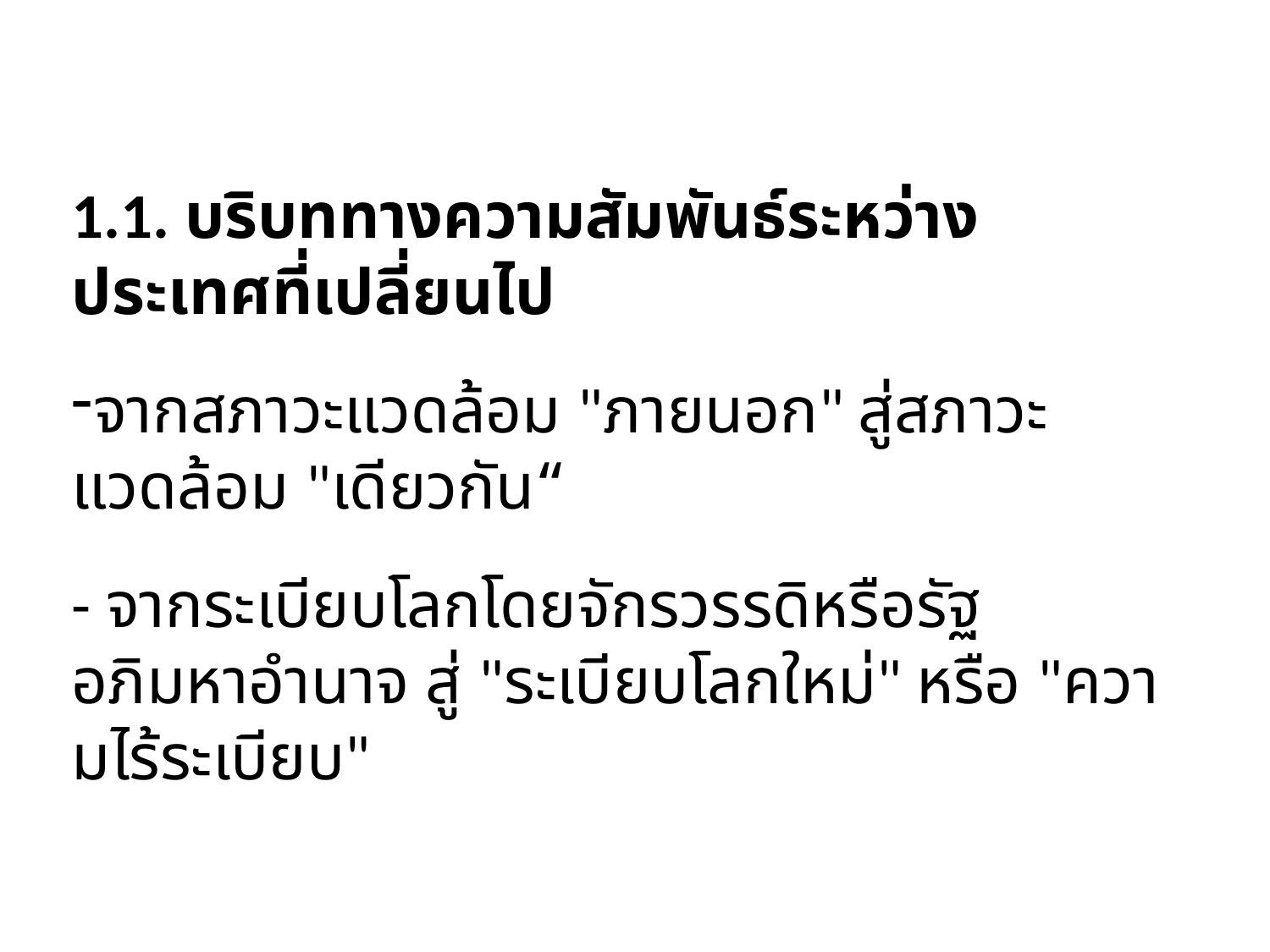

1.1. บริบททางความสัมพันธ์ระหว่างประเทศที่เปลี่ยนไป

จากสภาวะแวดล้อม "ภายนอก" สู่สภาวะแวดล้อม "เดียวกัน“

- จากระเบียบโลกโดยจักรวรรดิหรือรัฐอภิมหาอำนาจ สู่ "ระเบียบโลกใหม่" หรือ "ความไร้ระเบียบ"